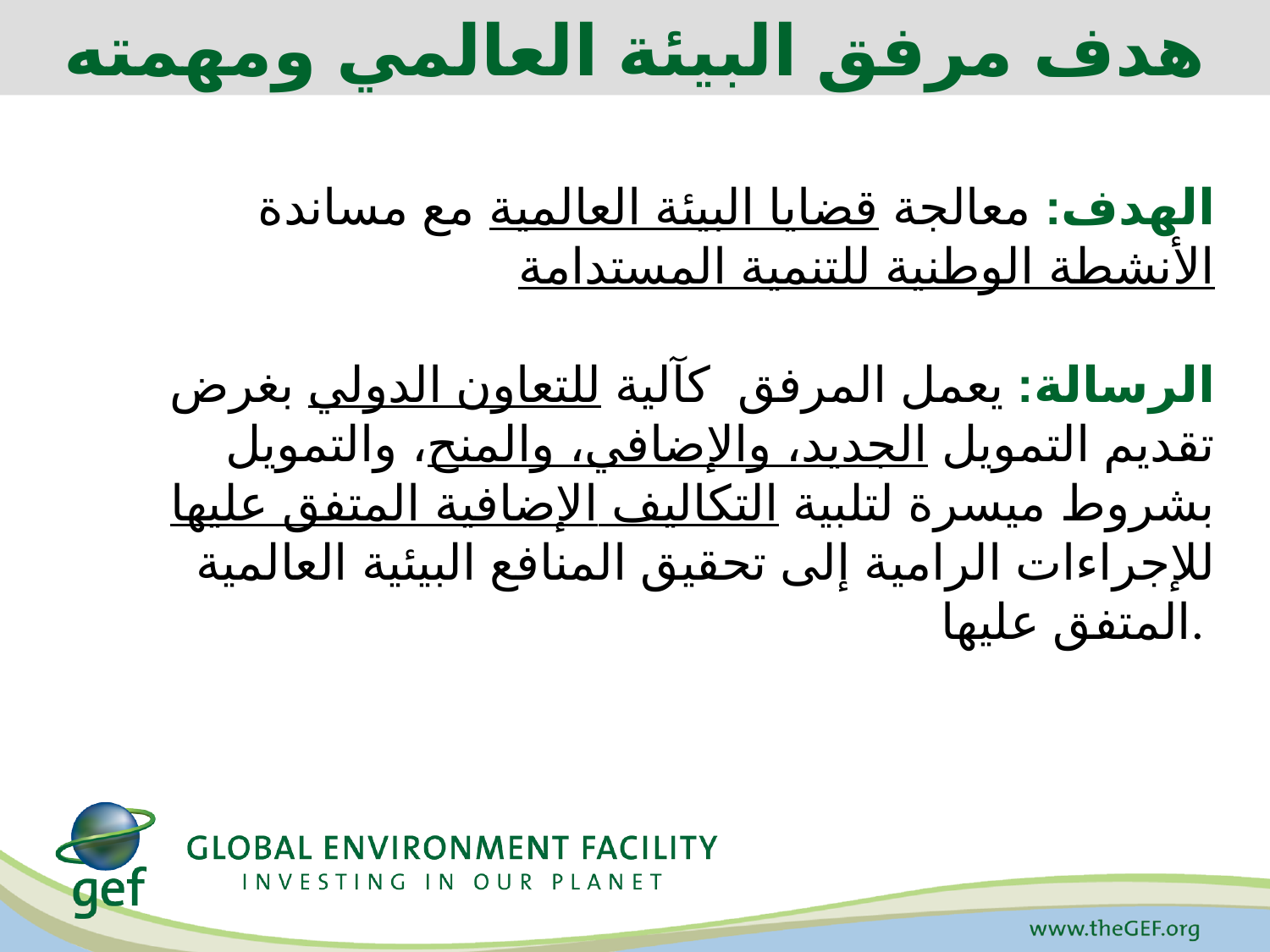

هدف مرفق البيئة العالمي ومهمته
الهدف: معالجة قضايا البيئة العالمية مع مساندة الأنشطة الوطنية للتنمية المستدامة

الرسالة: يعمل المرفق  كآلية للتعاون الدولي بغرض تقديم التمويل الجديد، والإضافي، والمنح، والتمويل بشروط ميسرة لتلبية التكاليف الإضافية المتفق عليها للإجراءات الرامية إلى تحقيق المنافع البيئية العالمية المتفق عليها.